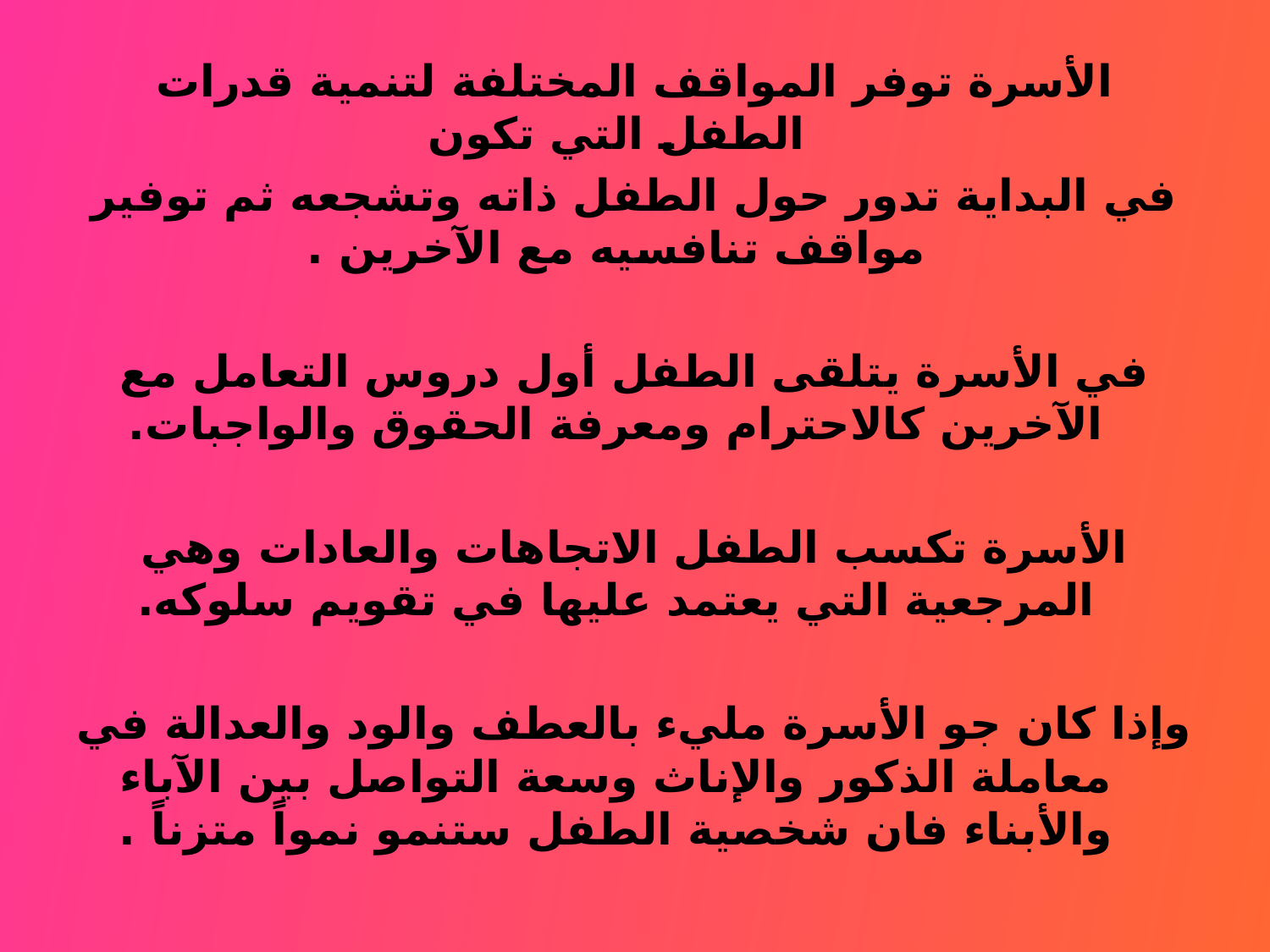

الأسرة توفر المواقف المختلفة لتنمية قدرات الطفل التي تكون
في البداية تدور حول الطفل ذاته وتشجعه ثم توفير مواقف تنافسيه مع الآخرين .

في الأسرة يتلقى الطفل أول دروس التعامل مع الآخرين كالاحترام ومعرفة الحقوق والواجبات.

الأسرة تكسب الطفل الاتجاهات والعادات وهي المرجعية التي يعتمد عليها في تقويم سلوكه.

وإذا كان جو الأسرة مليء بالعطف والود والعدالة في معاملة الذكور والإناث وسعة التواصل بين الآباء والأبناء فان شخصية الطفل ستنمو نمواً متزناً .